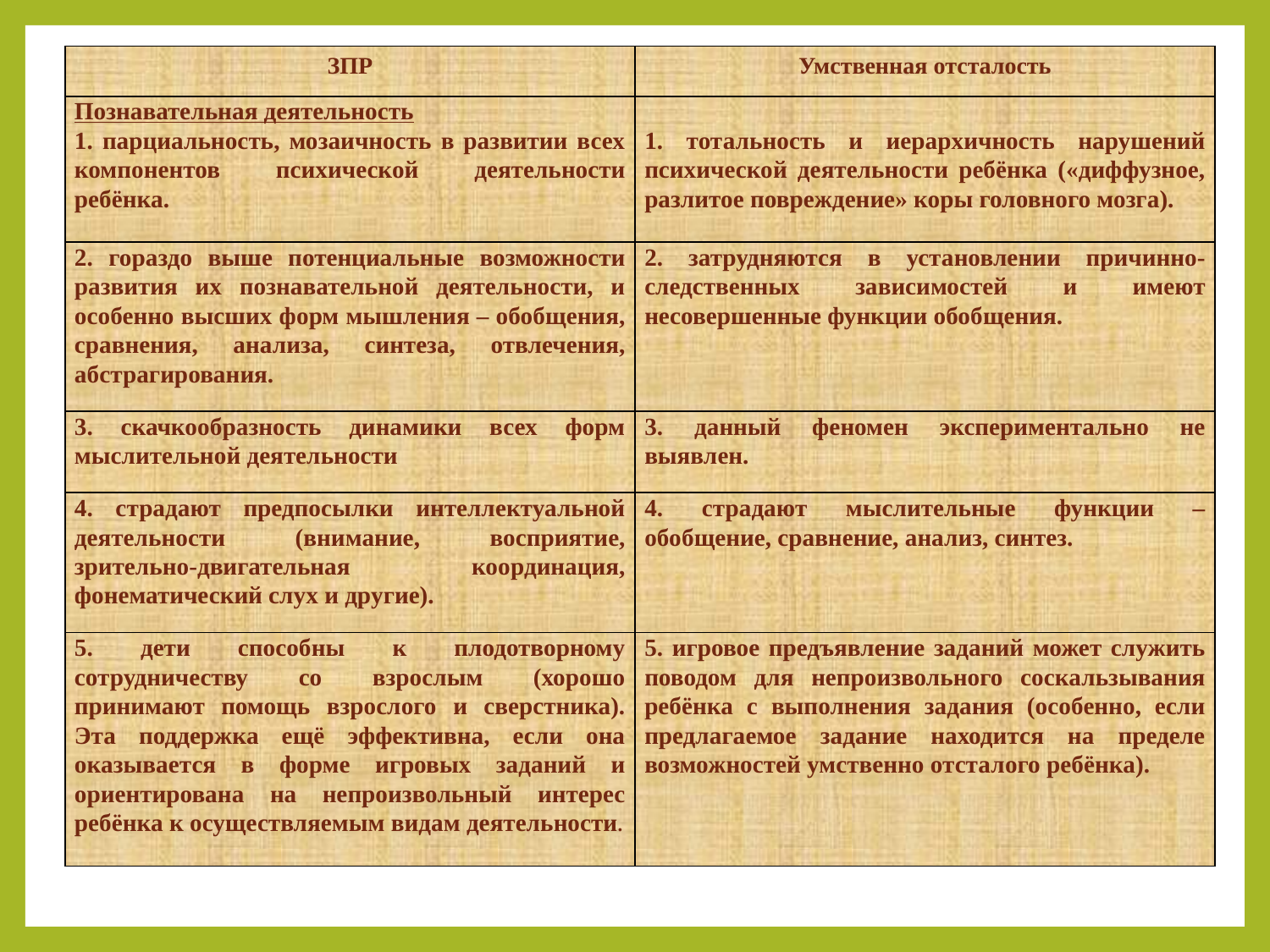

| ЗПР | Умственная отсталость |
| --- | --- |
| Познавательная деятельность 1. парциальность, мозаичность в развитии всех компонентов психической деятельности ребёнка. | 1. тотальность и иерархичность нарушений психической деятельности ребёнка («диффузное, разлитое повреждение» коры головного мозга). |
| 2. гораздо выше потенциальные возможности развития их познавательной деятельности, и особенно высших форм мышления – обобщения, сравнения, анализа, синтеза, отвлечения, абстрагирования. | 2. затрудняются в установлении причинно-следственных зависимостей и имеют несовершенные функции обобщения. |
| 3. скачкообразность динамики всех форм мыслительной деятельности | 3. данный феномен экспериментально не выявлен. |
| 4. страдают предпосылки интеллектуальной деятельности (внимание, восприятие, зрительно-двигательная координация, фонематический слух и другие). | 4. страдают мыслительные функции – обобщение, сравнение, анализ, синтез. |
| 5. дети способны к плодотворному сотрудничеству со взрослым (хорошо принимают помощь взрослого и сверстника). Эта поддержка ещё эффективна, если она оказывается в форме игровых заданий и ориентирована на непроизвольный интерес ребёнка к осуществляемым видам деятельности. | 5. игровое предъявление заданий может служить поводом для непроизвольного соскальзывания ребёнка с выполнения задания (особенно, если предлагаемое задание находится на пределе возможностей умственно отсталого ребёнка). |